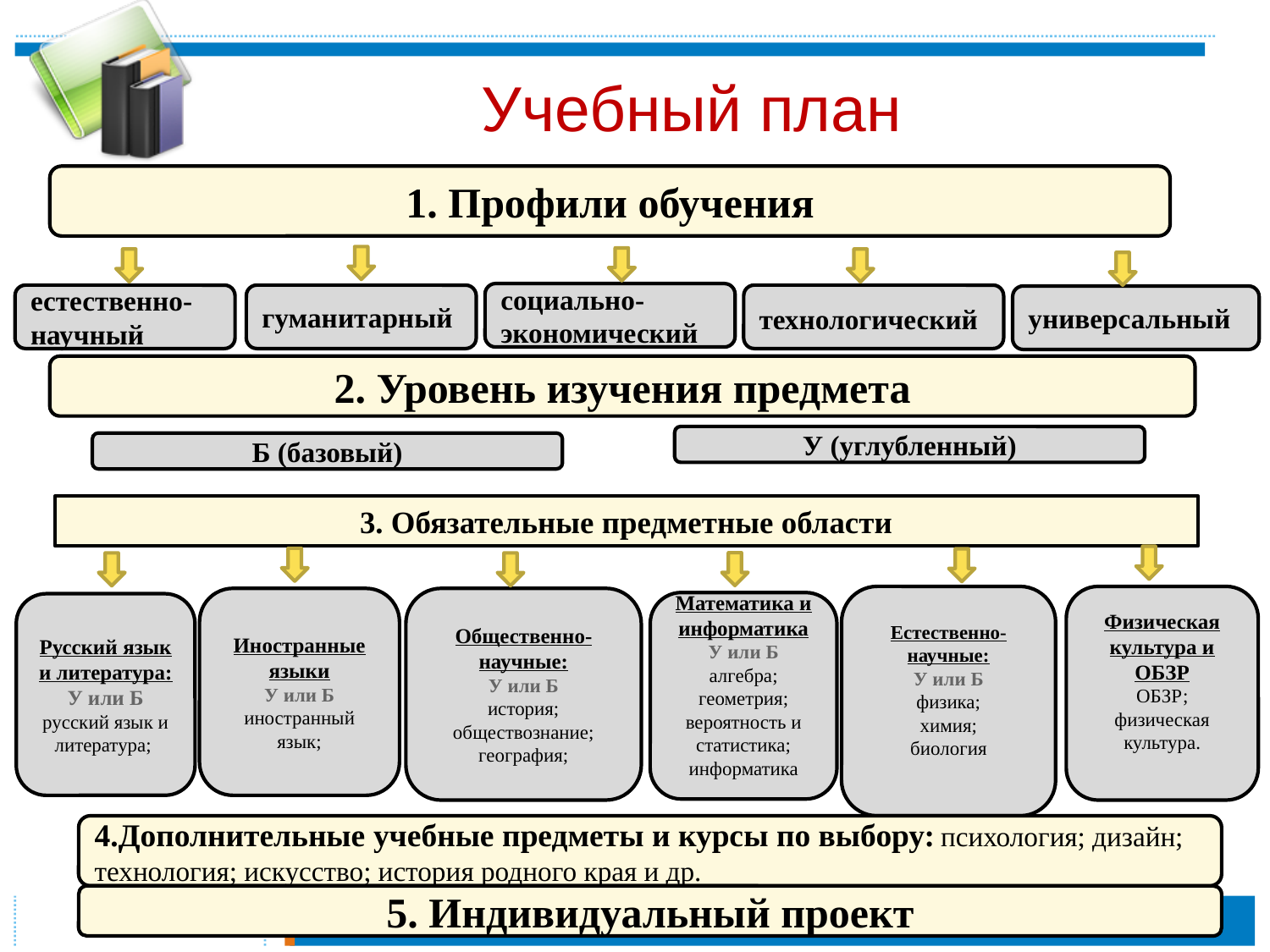

# Учебный план
1. Профили обучения

социально-экономический
естественно-научный
гуманитарный
технологический
универсальный
2. Уровень изучения предмета
У (углубленный)
Б (базовый)
3. Обязательные предметные области

Естественно-научные:
У или Б
физика;
химия;
биология

Физическая культура и ОБЗР
ОБЗР; физическая культура.

Иностранные языки
У или Б
иностранный язык;
Общественно-научные:
У или Б
история; обществознание; география;
Математика и информатикаУ или Б
алгебра; геометрия; вероятность и статистика;
информатика

Русский язык и литература:
У или Б
русский язык и литература;
4.Дополнительные учебные предметы и курсы по выбору: психология; дизайн;  технология; искусство; история родного края и др.
5. Индивидуальный проект